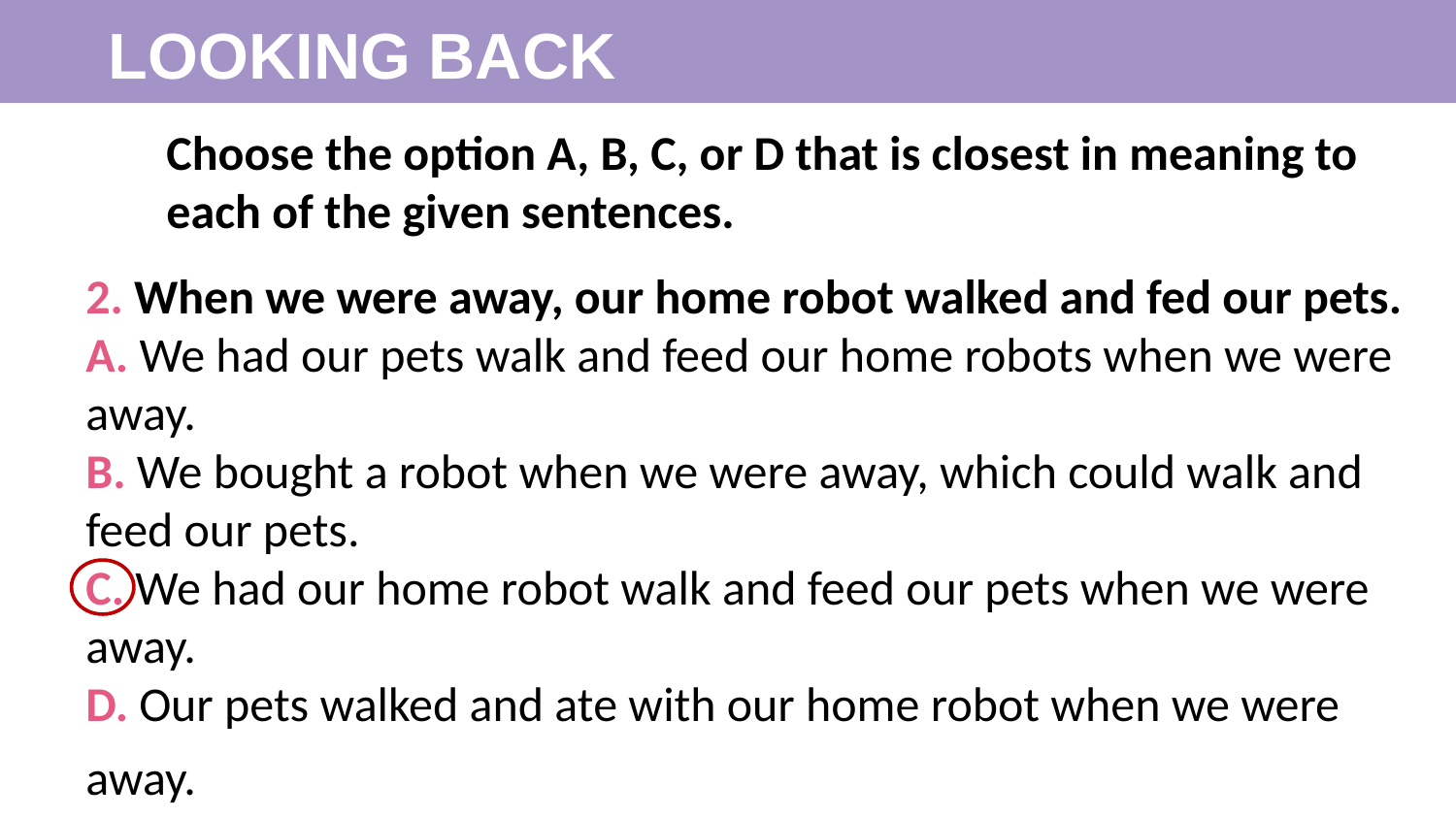

LOOKING BACK
Choose the option A, B, C, or D that is closest in meaning to each of the given sentences.

2. When we were away, our home robot walked and fed our pets.
A. We had our pets walk and feed our home robots when we were away.
B. We bought a robot when we were away, which could walk and feed our pets.
C. We had our home robot walk and feed our pets when we were away.
D. Our pets walked and ate with our home robot when we were away.